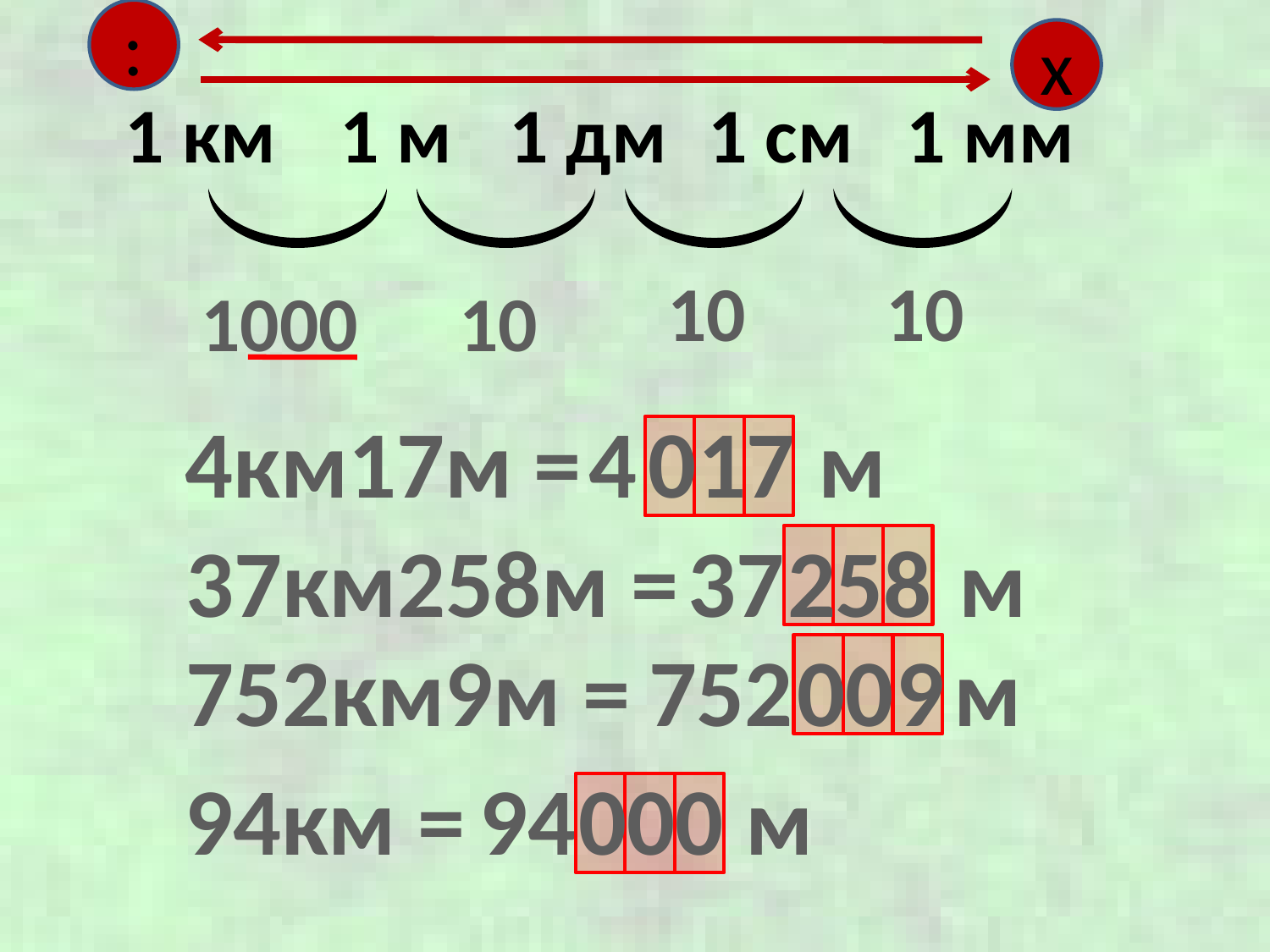

:
х
1 км
1 м
1 дм
1 см
1 мм

10
10
1000
10
4км17м =           м
4
0
17

37км258м =             м
37
258

752км9м =               м
752
00
9

94км =             м
94
000